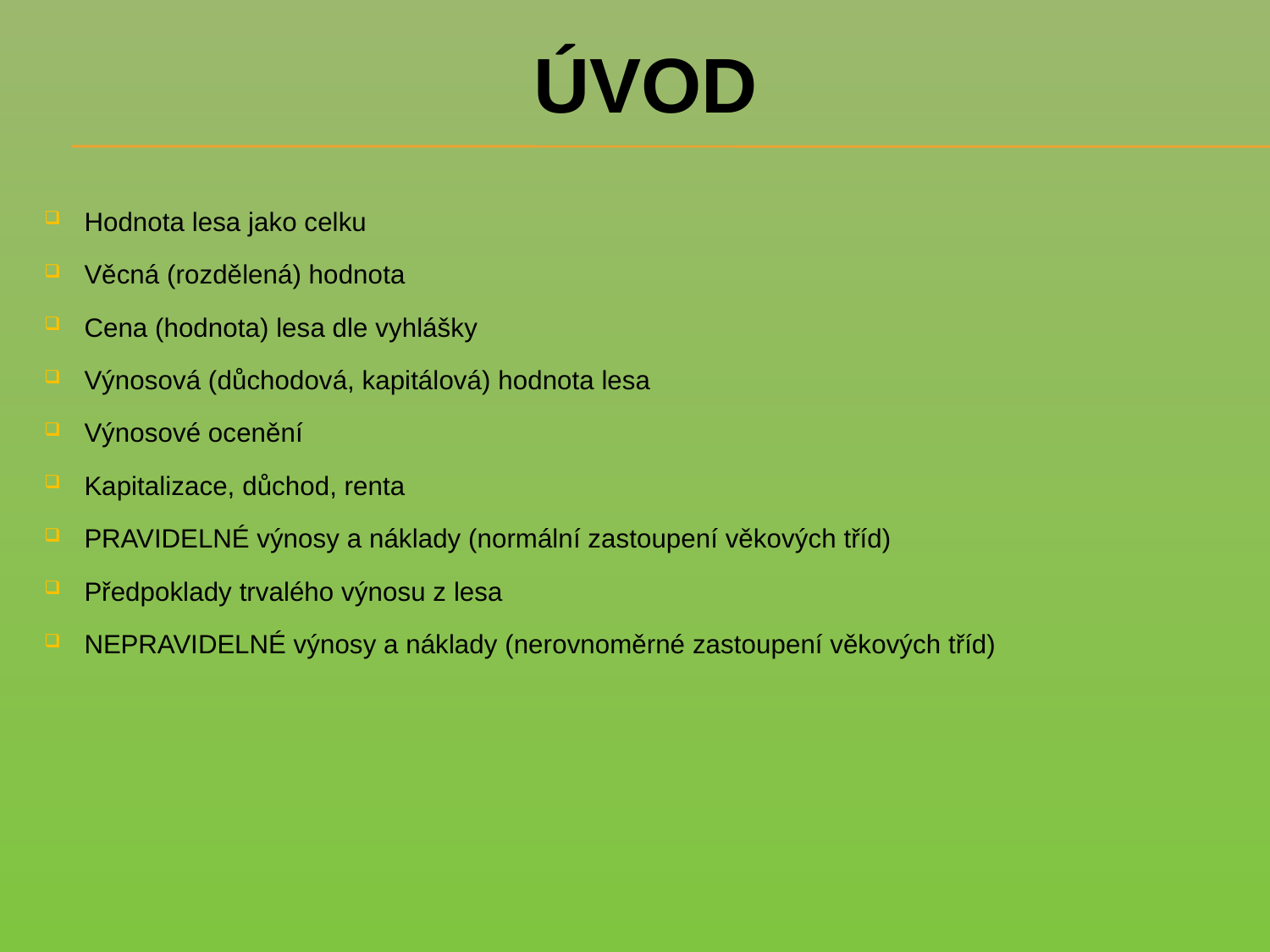

# ÚVOD

Hodnota lesa jako celku
Věcná (rozdělená) hodnota
Cena (hodnota) lesa dle vyhlášky
Výnosová (důchodová, kapitálová) hodnota lesa
Výnosové ocenění
Kapitalizace, důchod, renta
PRAVIDELNÉ výnosy a náklady (normální zastoupení věkových tříd)
Předpoklady trvalého výnosu z lesa
NEPRAVIDELNÉ výnosy a náklady (nerovnoměrné zastoupení věkových tříd)